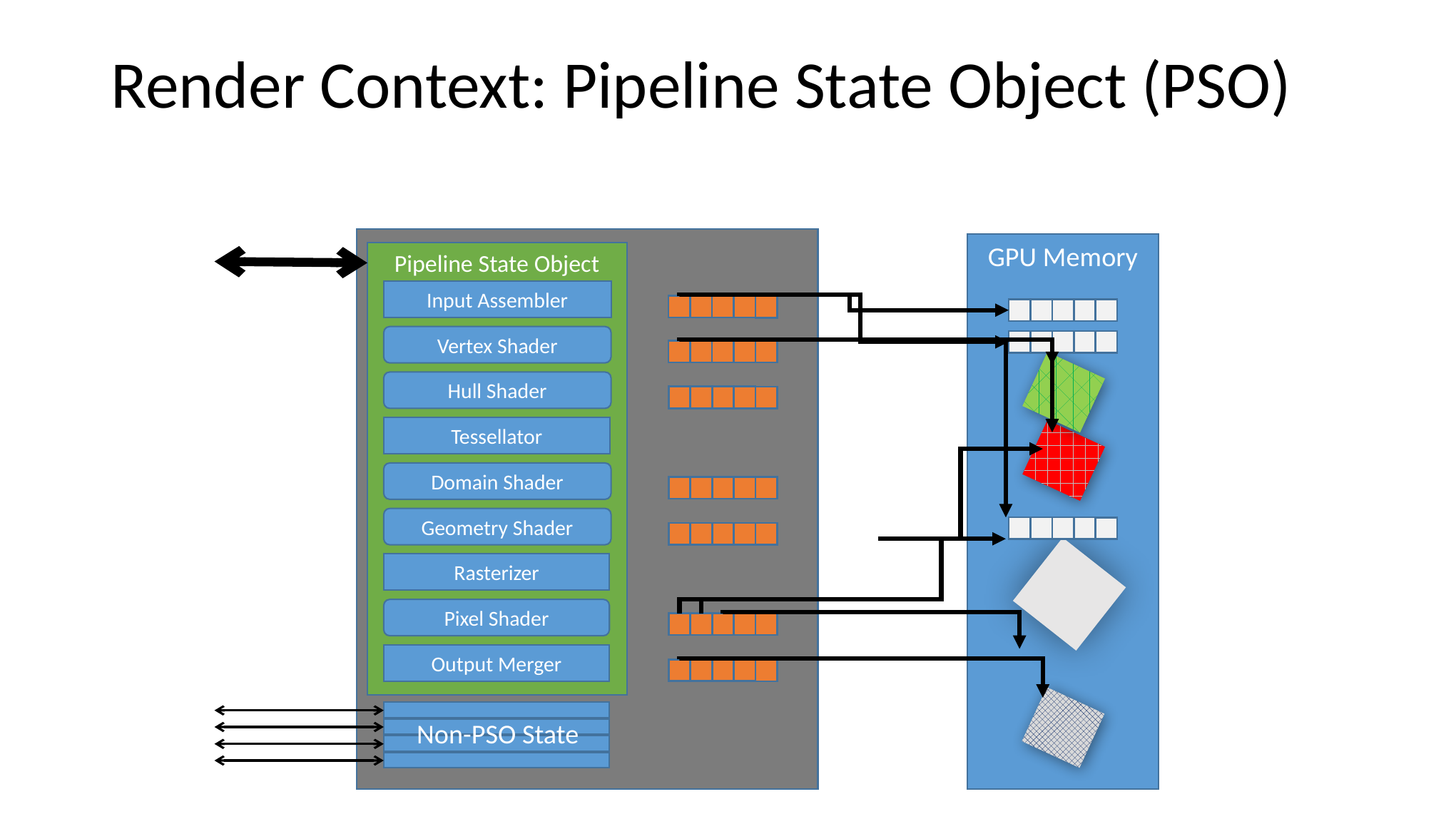

# Render Context: Pipeline State Object (PSO)

GPU Memory
Pipeline State Object
Input Assembler

Vertex Shader

Hull Shader

Tessellator

Domain Shader

Geometry Shader

Rasterizer

Pixel Shader

Output Merger

Non-PSO State